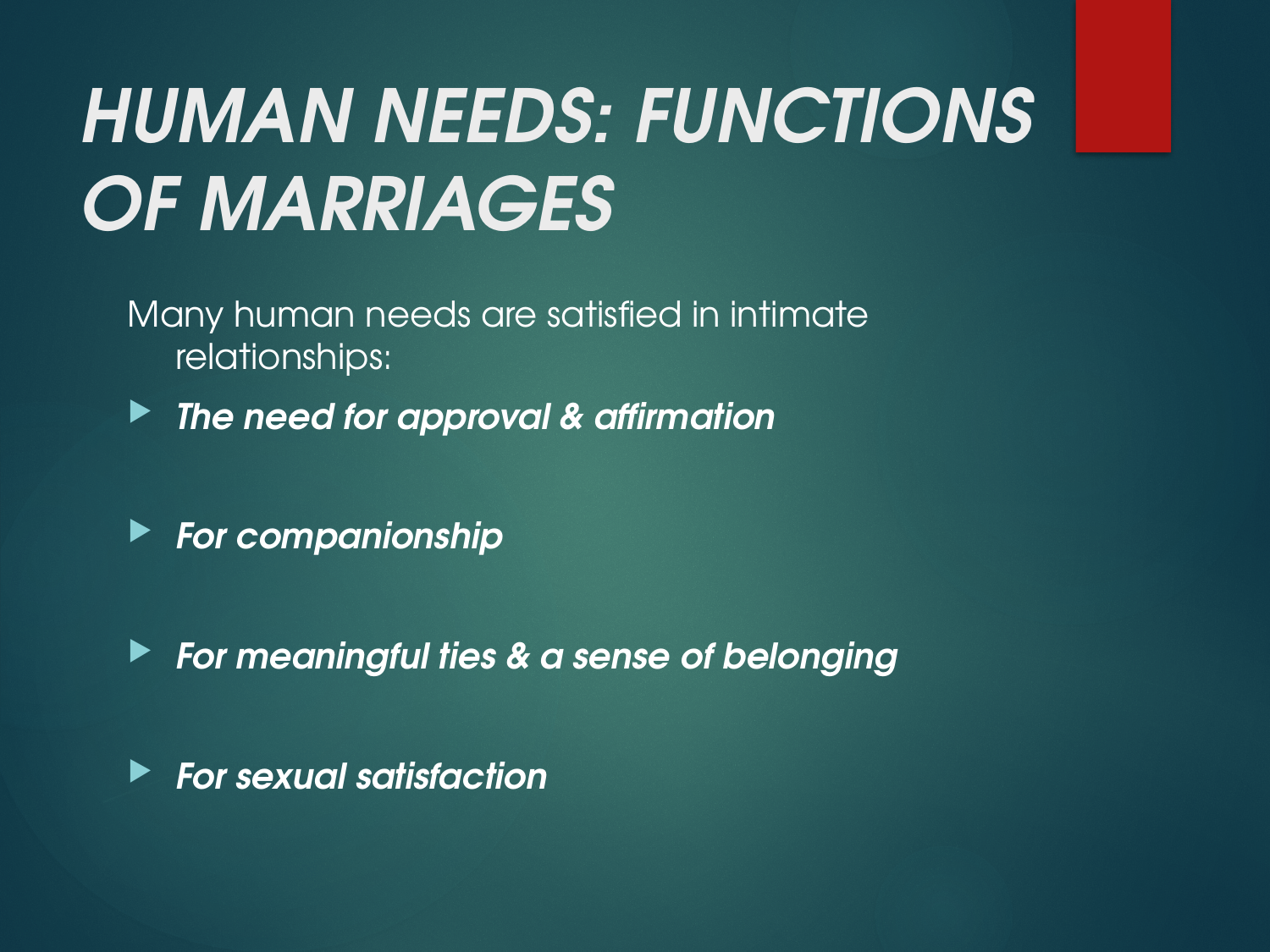

# HUMAN NEEDS: FUNCTIONS OF MARRIAGES
Many human needs are satisfied in intimate relationships:
The need for approval & affirmation

For companionship

For meaningful ties & a sense of belonging

For sexual satisfaction